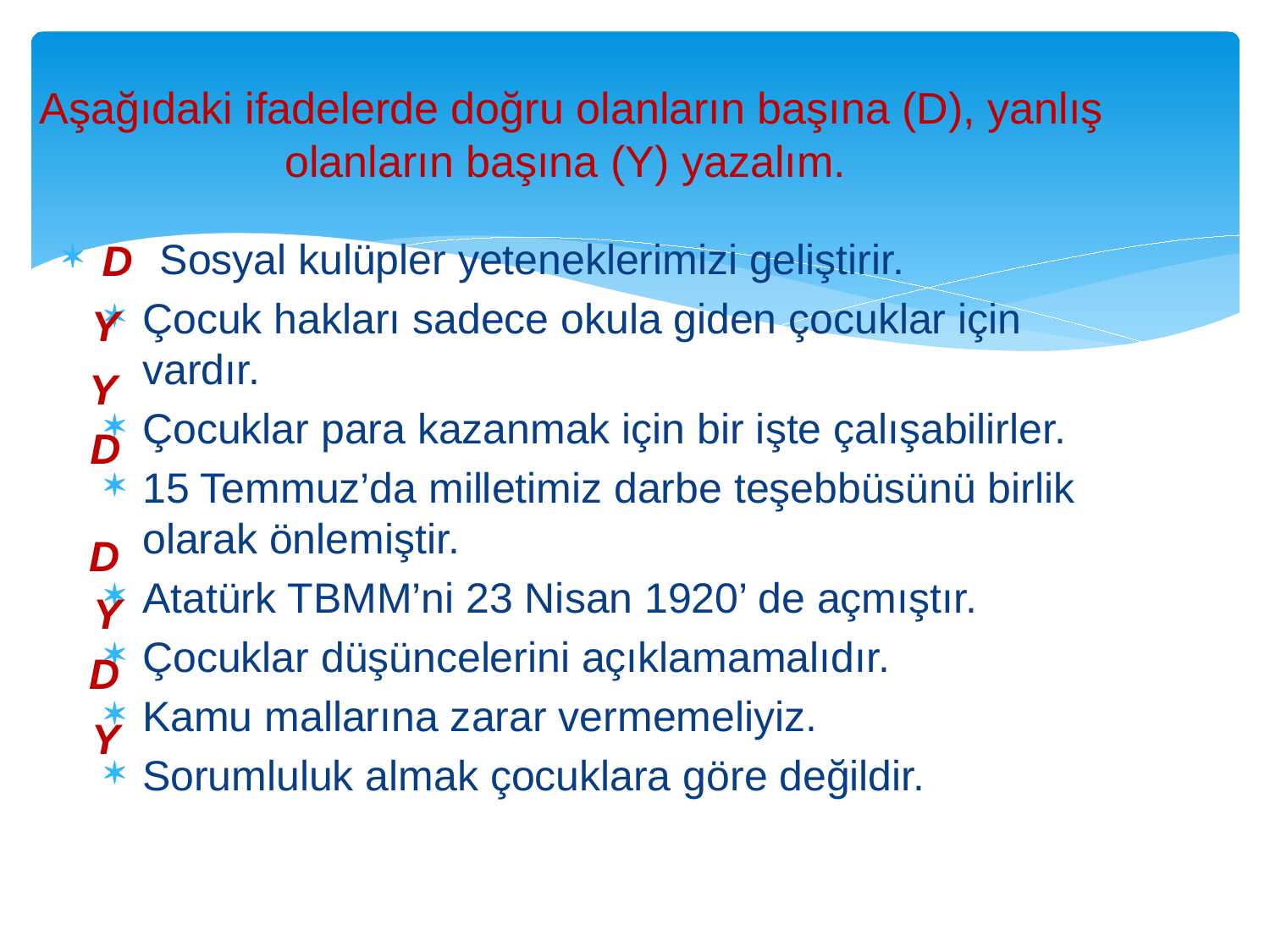

# Aşağıdaki ifadelerde doğru olanların başına (D), yanlış olanların başına (Y) yazalım.
     Sosyal kulüpler yeteneklerimizi geliştirir.
Çocuk hakları sadece okula giden çocuklar için vardır.
Çocuklar para kazanmak için bir işte çalışabilirler.
15 Temmuz’da milletimiz darbe teşebbüsünü birlik olarak önlemiştir.
Atatürk TBMM’ni 23 Nisan 1920’ de açmıştır.
Çocuklar düşüncelerini açıklamamalıdır.
Kamu mallarına zarar vermemeliyiz.
Sorumluluk almak çocuklara göre değildir.
D
Y
Y
D
D
Y
D
Y